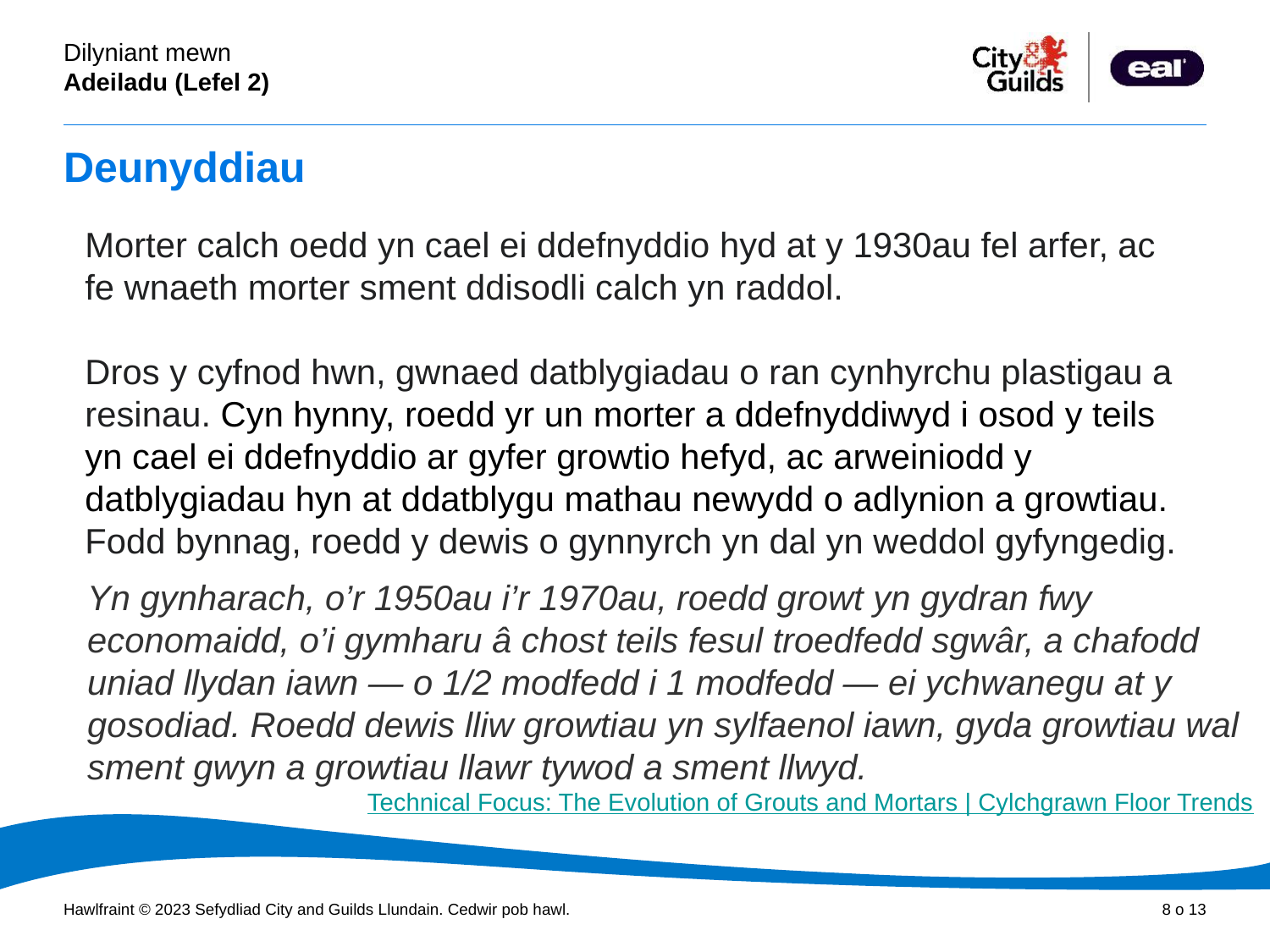

# Deunyddiau
Morter calch oedd yn cael ei ddefnyddio hyd at y 1930au fel arfer, ac fe wnaeth morter sment ddisodli calch yn raddol.

Dros y cyfnod hwn, gwnaed datblygiadau o ran cynhyrchu plastigau a resinau. Cyn hynny, roedd yr un morter a ddefnyddiwyd i osod y teils yn cael ei ddefnyddio ar gyfer growtio hefyd, ac arweiniodd y datblygiadau hyn at ddatblygu mathau newydd o adlynion a growtiau. Fodd bynnag, roedd y dewis o gynnyrch yn dal yn weddol gyfyngedig.

Yn gynharach, o’r 1950au i’r 1970au, roedd growt yn gydran fwy economaidd, o’i gymharu â chost teils fesul troedfedd sgwâr, a chafodd uniad llydan iawn — o 1/2 modfedd i 1 modfedd — ei ychwanegu at y gosodiad. Roedd dewis lliw growtiau yn sylfaenol iawn, gyda growtiau wal sment gwyn a growtiau llawr tywod a sment llwyd.
Technical Focus: The Evolution of Grouts and Mortars | Cylchgrawn Floor Trends